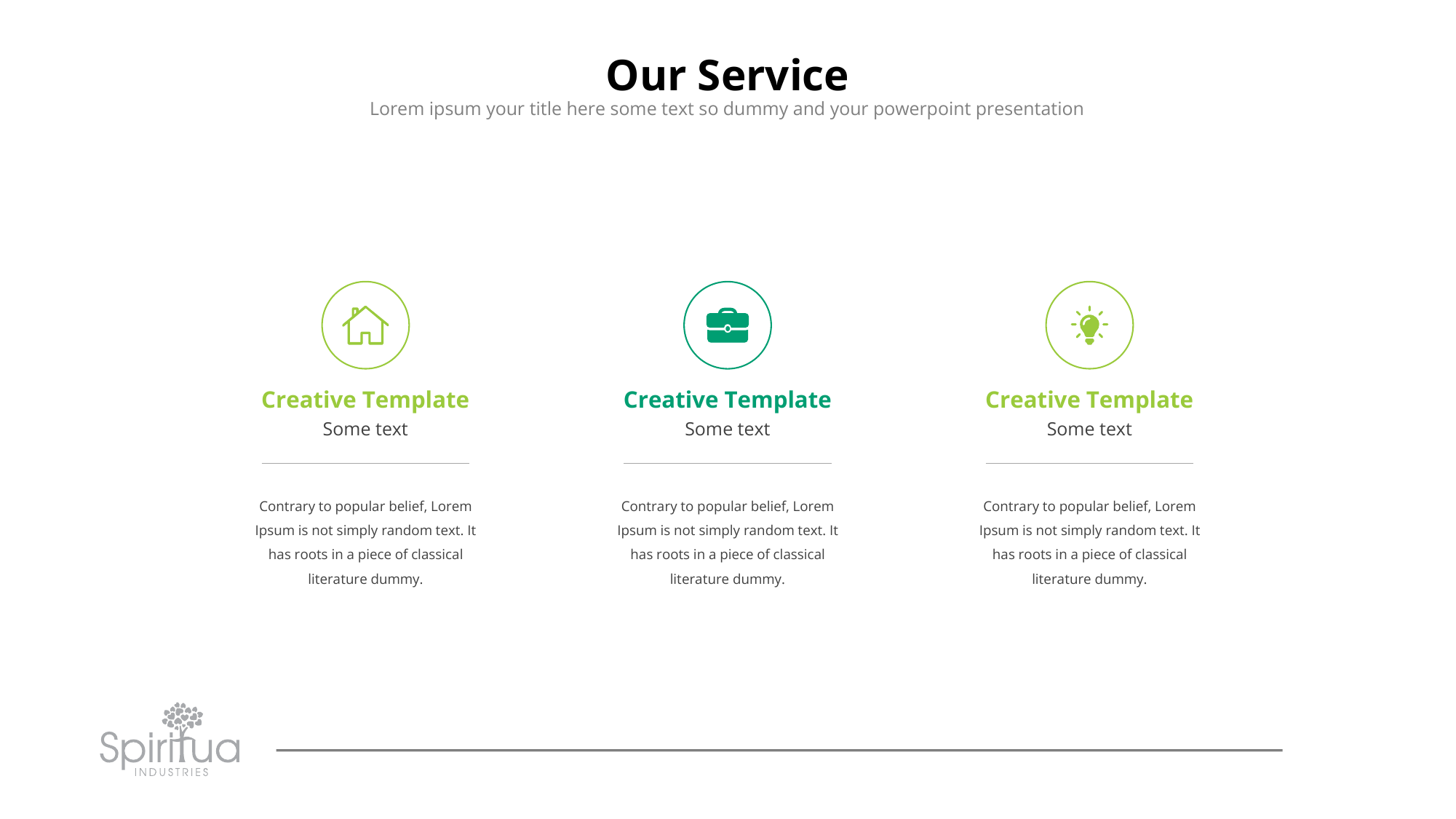

# Our Service
Lorem ipsum your title here some text so dummy and your powerpoint presentation

Creative Template
Some text
Contrary to popular belief, Lorem Ipsum is not simply random text. It has roots in a piece of classical literature dummy.

Creative Template
Some text
Contrary to popular belief, Lorem Ipsum is not simply random text. It has roots in a piece of classical literature dummy.

Creative Template
Some text
Contrary to popular belief, Lorem Ipsum is not simply random text. It has roots in a piece of classical literature dummy.